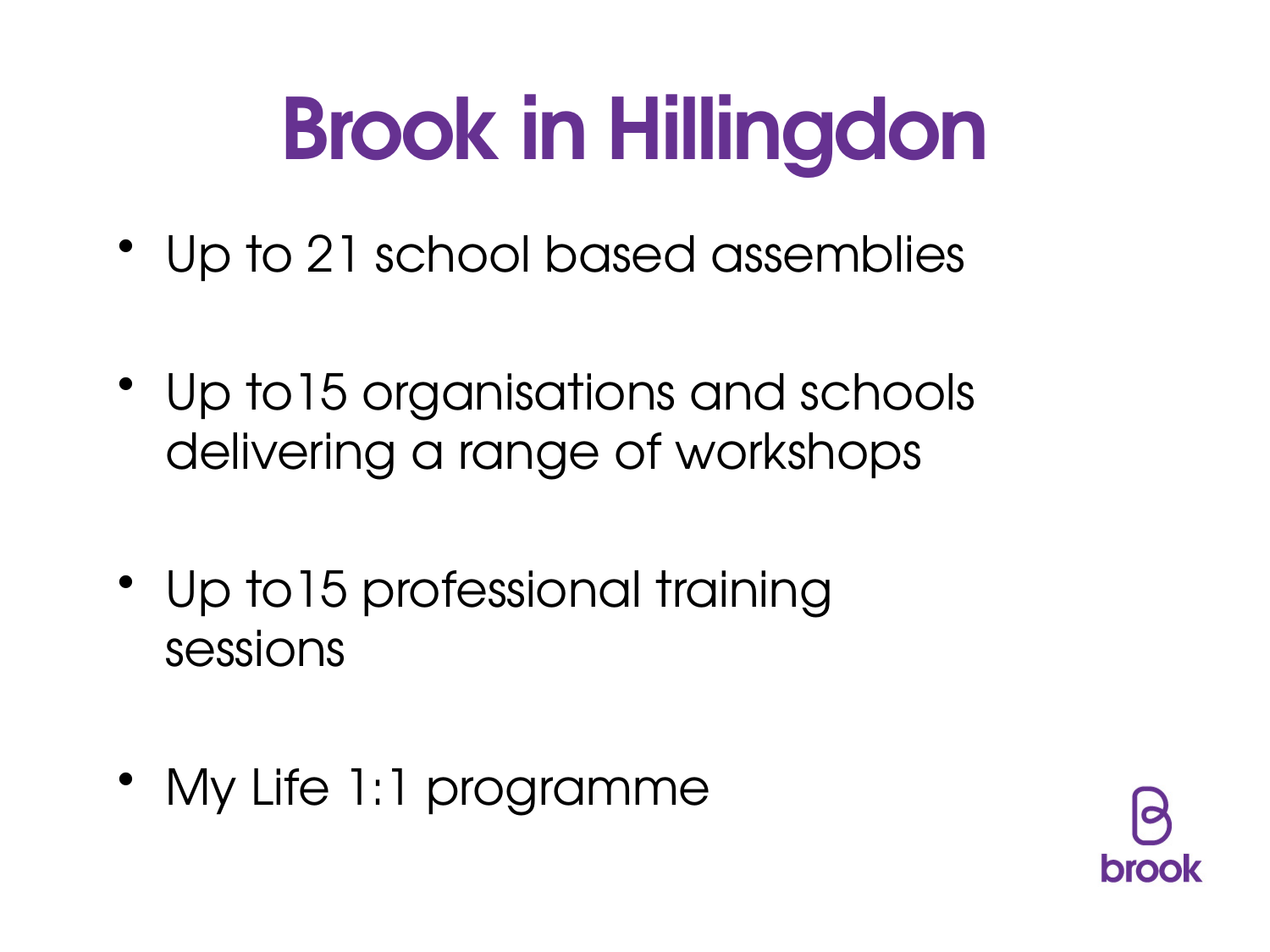

# Brook in Hillingdon
Up to 21 school based assemblies

Up to15 organisations and schools delivering a range of workshops

Up to15 professional training sessions

My Life 1:1 programme